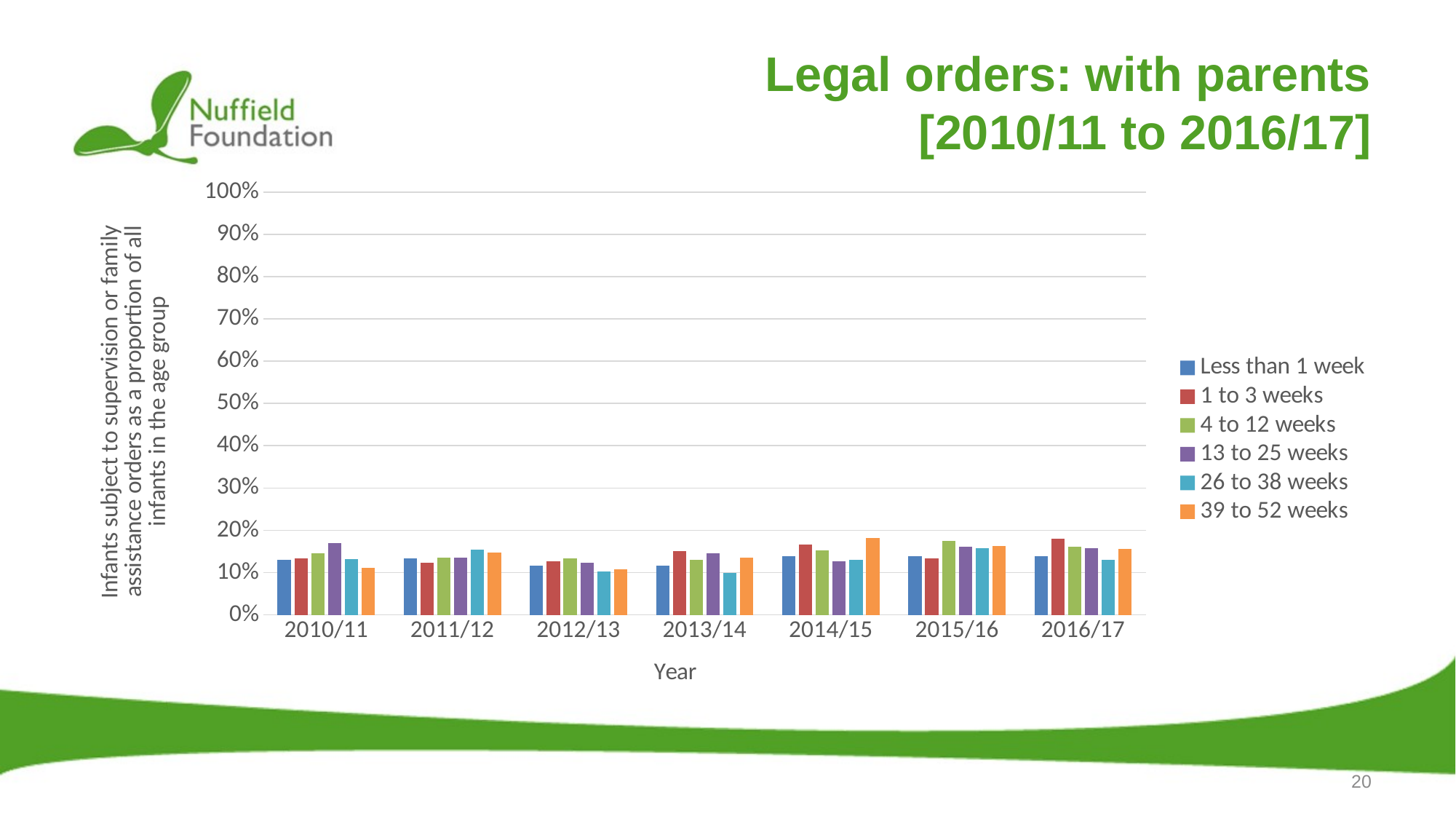

# Legal orders: with parents [2010/11 to 2016/17]

### Chart

| Category | Less than 1 week | 1 to 3 weeks | 4 to 12 weeks | 13 to 25 weeks | 26 to 38 weeks | 39 to 52 weeks |
|---|---|---|---|---|---|---|
| 2010/11 | 0.13058129738837404 | 0.13435114503816795 | 0.14533965244865718 | 0.16887417218543047 | 0.1318181818181818 | 0.1111111111111111 |
| 2011/12 | 0.13324873096446702 | 0.12348993288590604 | 0.13577023498694518 | 0.13540197461212977 | 0.15478615071283094 | 0.1471264367816092 |
| 2012/13 | 0.11704946996466431 | 0.12671594508975711 | 0.13412408759124086 | 0.12298850574712644 | 0.10215053763440861 | 0.10700389105058365 |
| 2013/14 | 0.11626016260162601 | 0.15106382978723404 | 0.12993762993762994 | 0.14639905548996457 | 0.09861325115562404 | 0.1346153846153846 |
| 2014/15 | 0.13879781420765028 | 0.16666666666666666 | 0.15225806451612903 | 0.12661870503597122 | 0.12962962962962962 | 0.18201754385964913 |
| 2015/16 | 0.13858539390454283 | 0.13301088270858524 | 0.17416378316032297 | 0.16176470588235295 | 0.15703971119133575 | 0.16265060240963855 |
| 2016/17 | 0.1380908248378128 | 0.17914110429447852 | 0.16136919315403422 | 0.15843023255813954 | 0.1303538175046555 | 0.15657620041753653 |
20